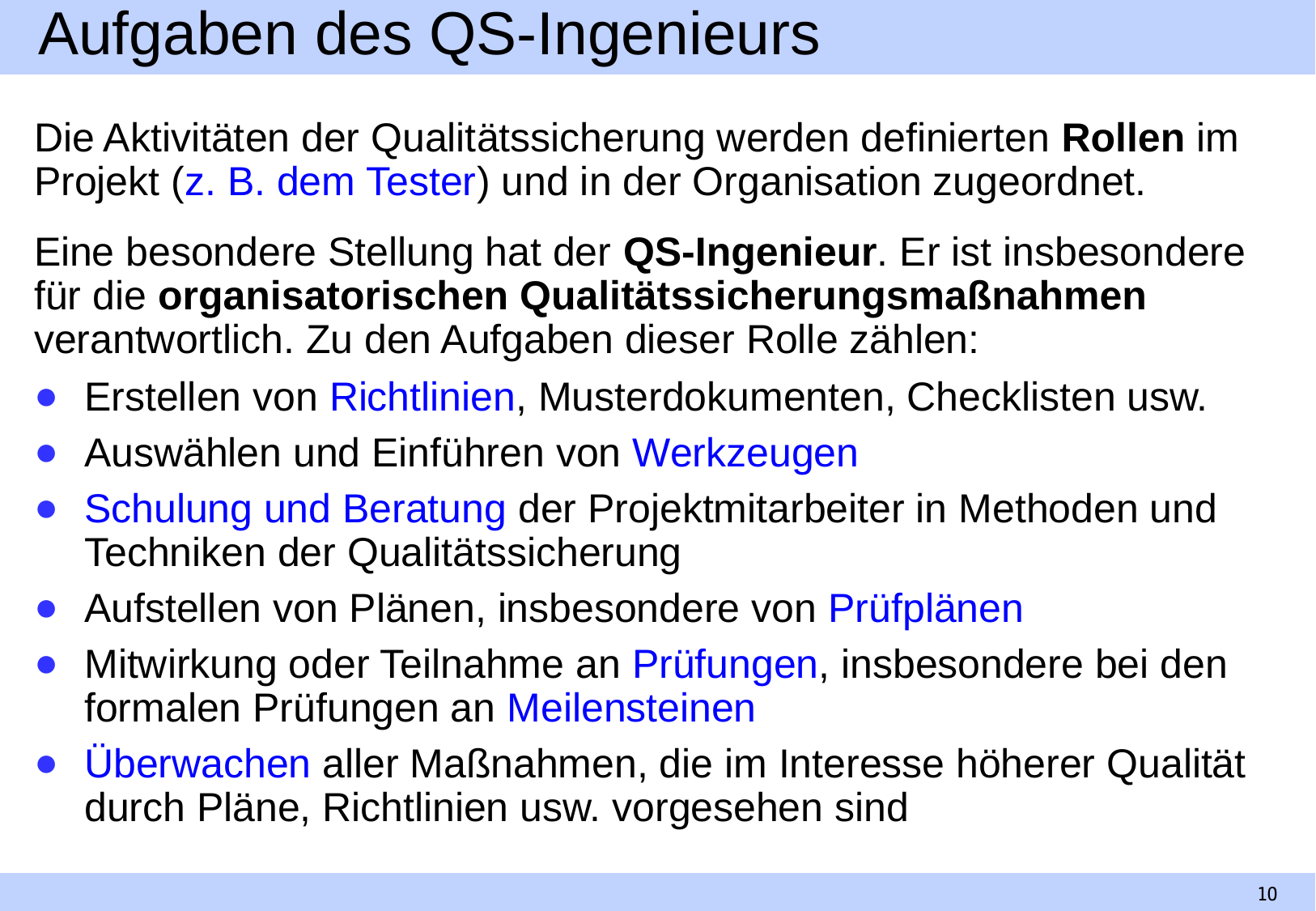

# Aufgaben des QS-Ingenieurs
Die Aktivitäten der Qualitätssicherung werden definierten Rollen im Projekt (z. B. dem Tester) und in der Organisation zugeordnet.
Eine besondere Stellung hat der QS-Ingenieur. Er ist insbesondere für die organisatorischen Qualitätssicherungsmaßnahmen verantwortlich. Zu den Aufgaben dieser Rolle zählen:
Erstellen von Richtlinien, Musterdokumenten, Checklisten usw.
Auswählen und Einführen von Werkzeugen
Schulung und Beratung der Projektmitarbeiter in Methoden und Techniken der Qualitätssicherung
Aufstellen von Plänen, insbesondere von Prüfplänen
Mitwirkung oder Teilnahme an Prüfungen, insbesondere bei den formalen Prüfungen an Meilensteinen
Überwachen aller Maßnahmen, die im Interesse höherer Qualität durch Pläne, Richtlinien usw. vorgesehen sind

10